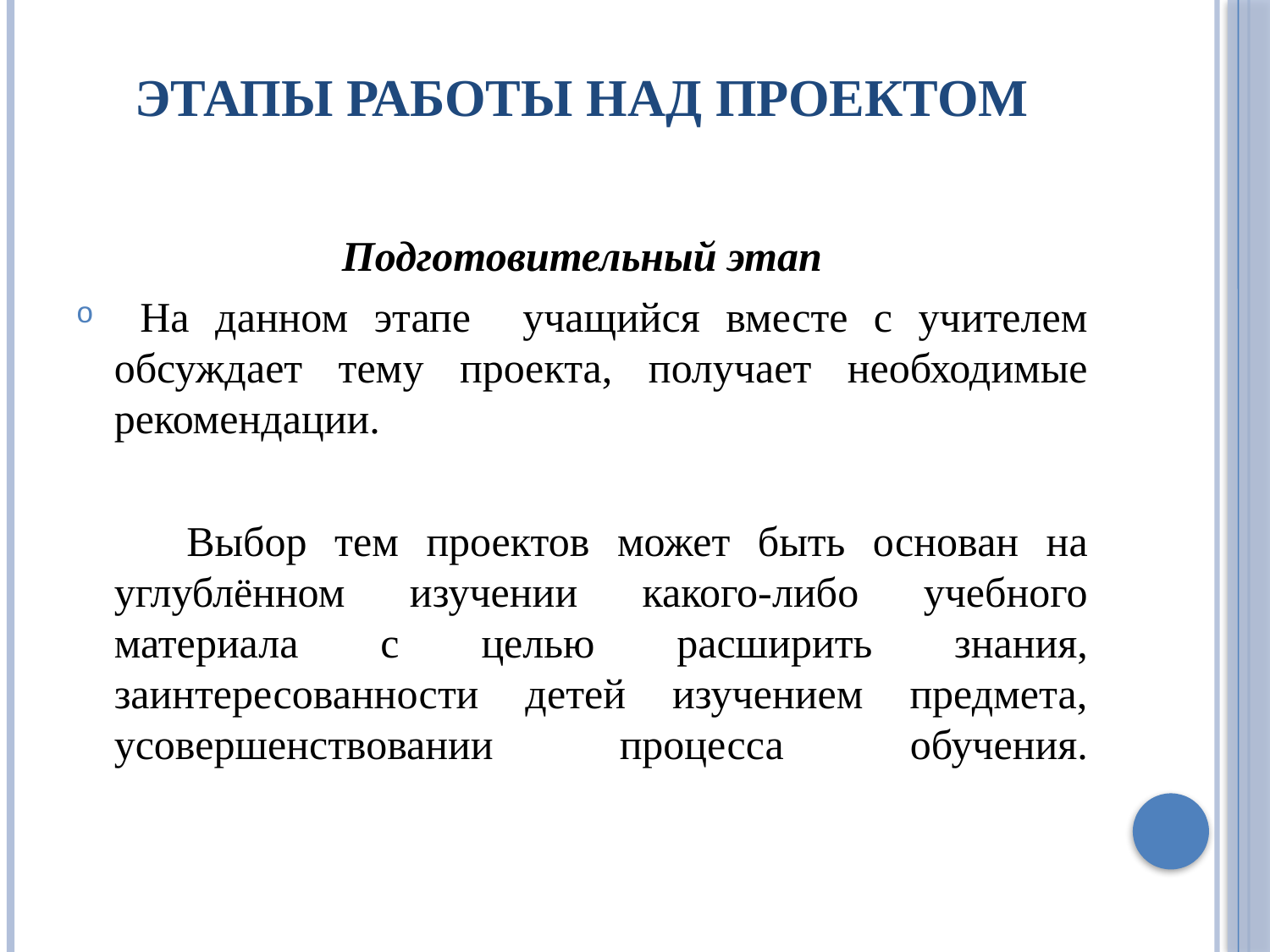

# этапы работы над проектом
Подготовительный этап
 На данном этапе  учащийся вместе с учителем обсуждает тему проекта, получает необходимые рекомендации.

    Выбор тем проектов может быть основан на углублённом изучении какого-либо учебного материала с целью расширить знания, заинтересованности детей изучением предмета, усовершенствовании процесса обучения.